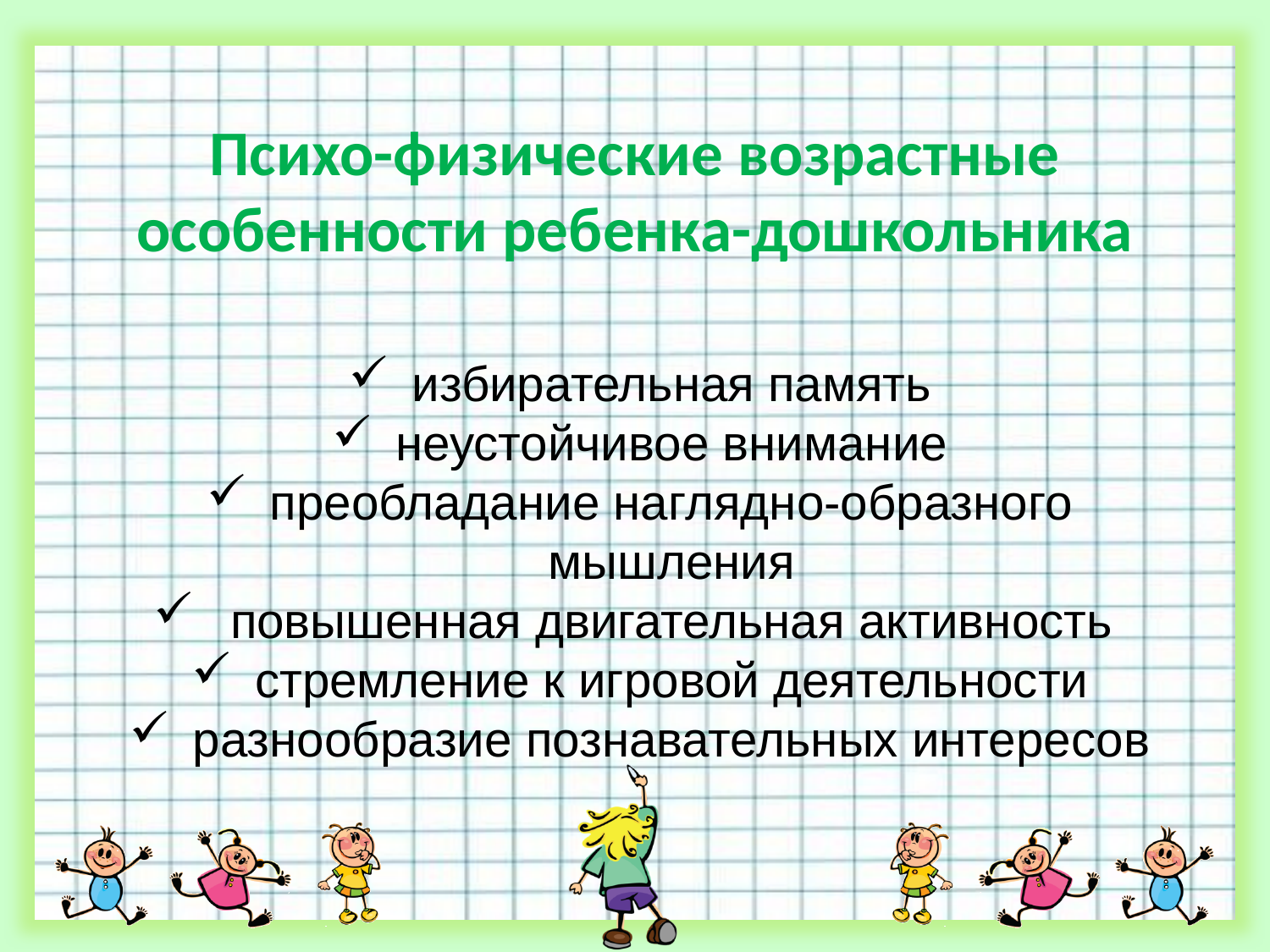

# Психо-физические возрастные особенности ребенка-дошкольника
избирательная память
неустойчивое внимание
преобладание наглядно-образного мышления
 повышенная двигательная активность
стремление к игровой деятельности
разнообразие познавательных интересов